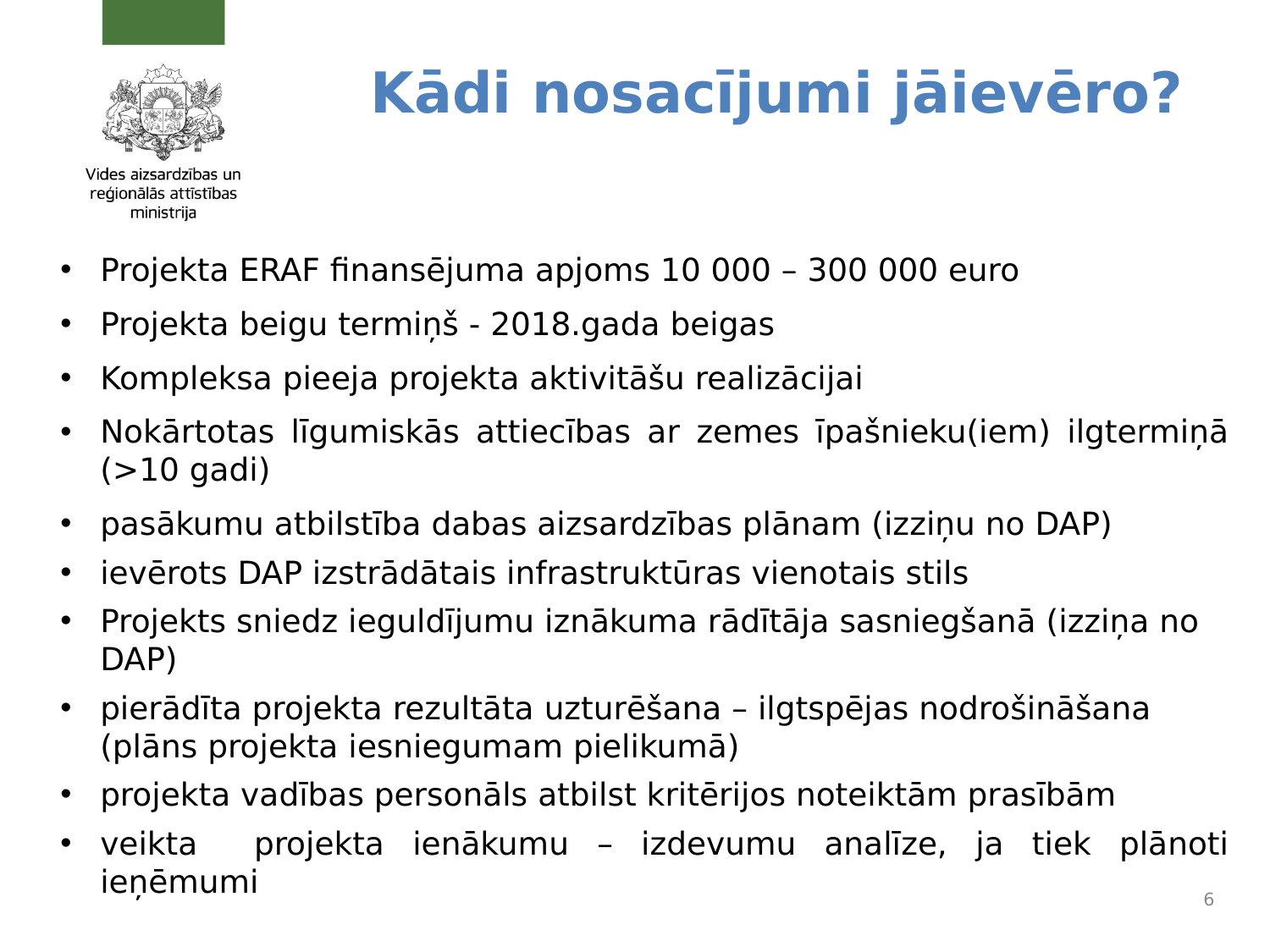

# Kādi nosacījumi jāievēro?
Projekta ERAF finansējuma apjoms 10 000 – 300 000 euro
Projekta beigu termiņš - 2018.gada beigas
Kompleksa pieeja projekta aktivitāšu realizācijai
Nokārtotas līgumiskās attiecības ar zemes īpašnieku(iem) ilgtermiņā (>10 gadi)
pasākumu atbilstība dabas aizsardzības plānam (izziņu no DAP)
ievērots DAP izstrādātais infrastruktūras vienotais stils
Projekts sniedz ieguldījumu iznākuma rādītāja sasniegšanā (izziņa no DAP)
pierādīta projekta rezultāta uzturēšana – ilgtspējas nodrošināšana (plāns projekta iesniegumam pielikumā)
projekta vadības personāls atbilst kritērijos noteiktām prasībām
veikta  projekta ienākumu – izdevumu analīze, ja tiek plānoti ieņēmumi

6